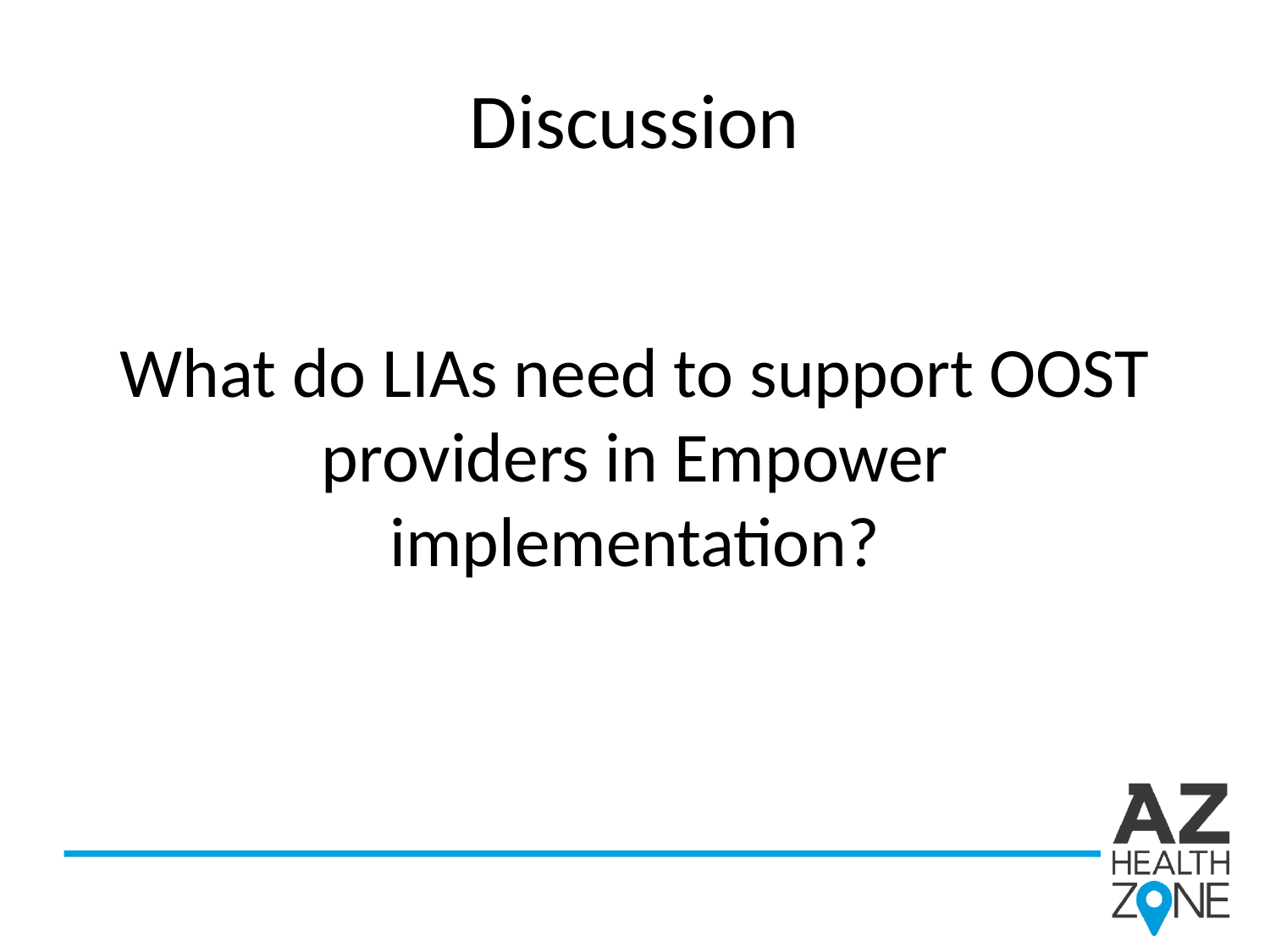

# Discussion

What do LIAs need to support OOST providers in Empower implementation?